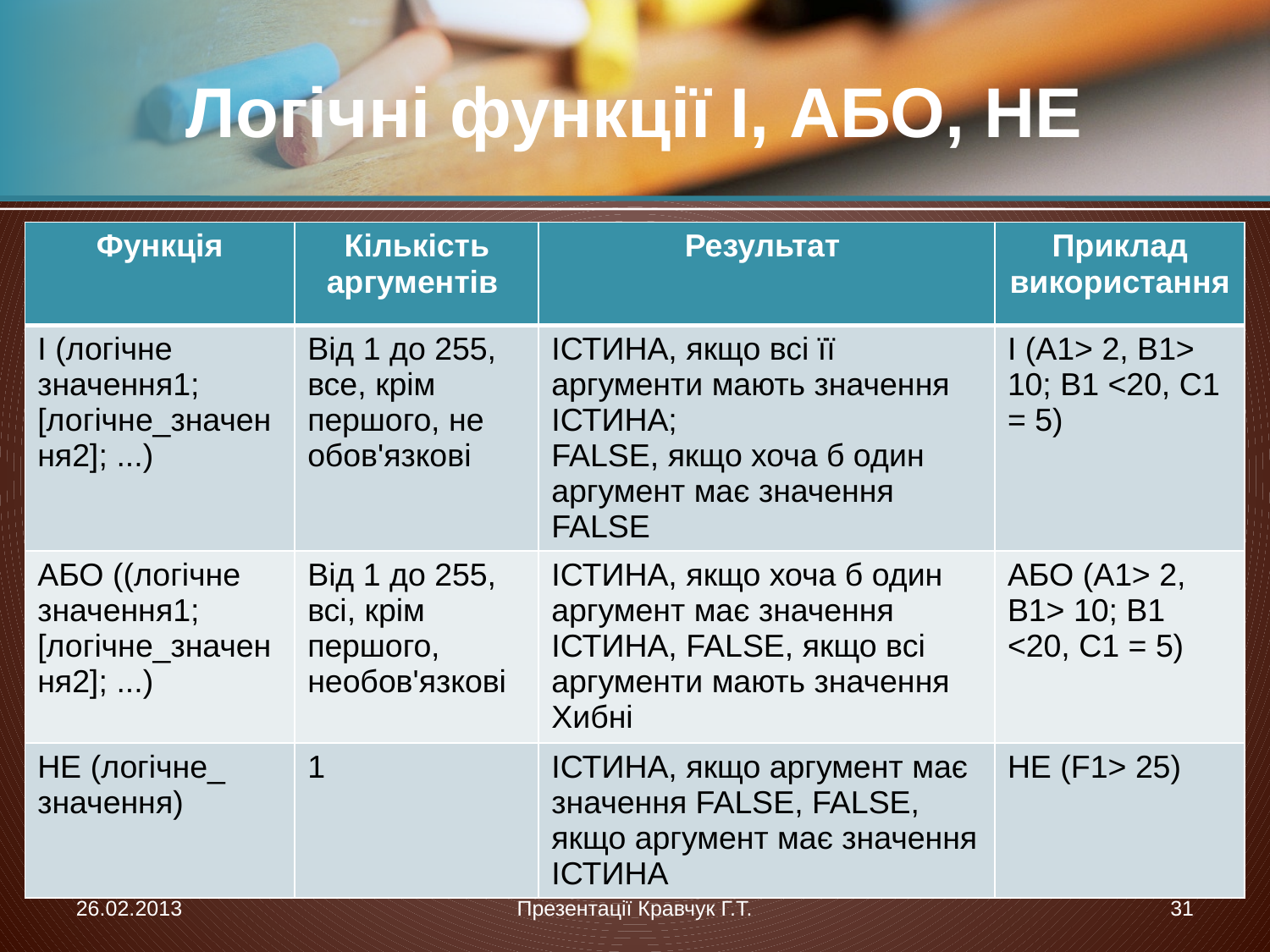

# Логічні функції І, АБО, НЕ
| Функція | Кількість аргументів | Результат | Приклад використання |
| --- | --- | --- | --- |
| І (логічне значення1; [логічне\_значення2]; ...) | Від 1 до 255, все, крім першого, не обов'язкові | ІСТИНА, якщо всі її аргументи мають значення ІСТИНА; FALSE, якщо хоча б один аргумент має значення FALSE | І (А1> 2, B1> 10; B1 <20, C1 = 5) |
| АБО ((логічне значення1; [логічне\_значення2]; ...) | Від 1 до 255, всі, крім першого, необов'язкові | ІСТИНА, якщо хоча б один аргумент має значення ІСТИНА, FALSE, якщо всі аргументи мають значення Хибні | АБО (А1> 2, B1> 10; B1 <20, C1 = 5) |
| НЕ (логічне\_ значення) | 1 | ІСТИНА, якщо аргумент має значення FALSE, FALSE, якщо аргумент має значення ІСТИНА | НЕ (F1> 25) |
26.02.2013
Презентації Кравчук Г.Т.
31